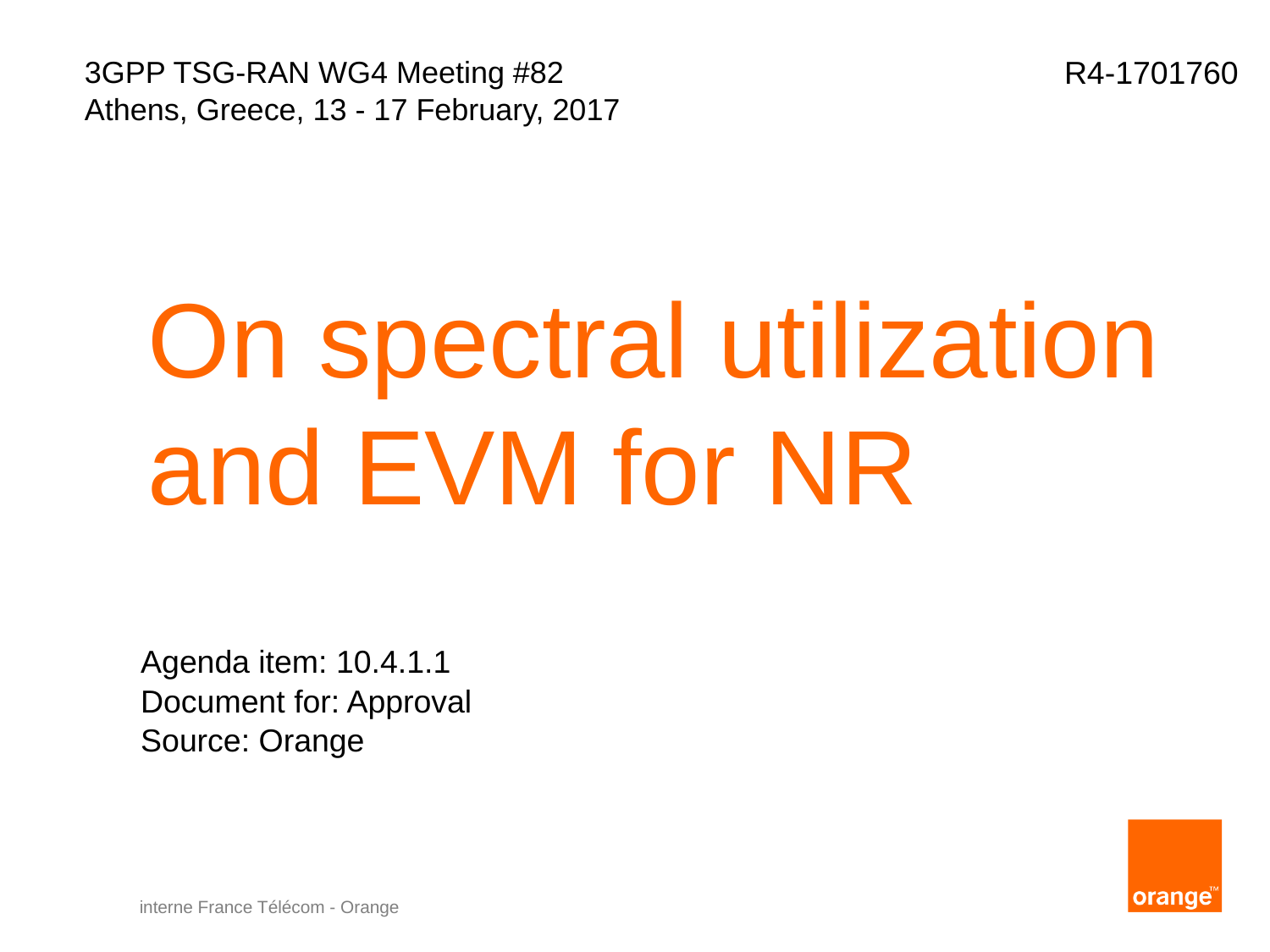

3GPP TSG-RAN WG4 Meeting #82
Athens, Greece, 13 - 17 February, 2017

R4-1701760

# On spectral utilization and EVM for NR
Agenda item: 10.4.1.1
Document for: Approval
Source: Orange